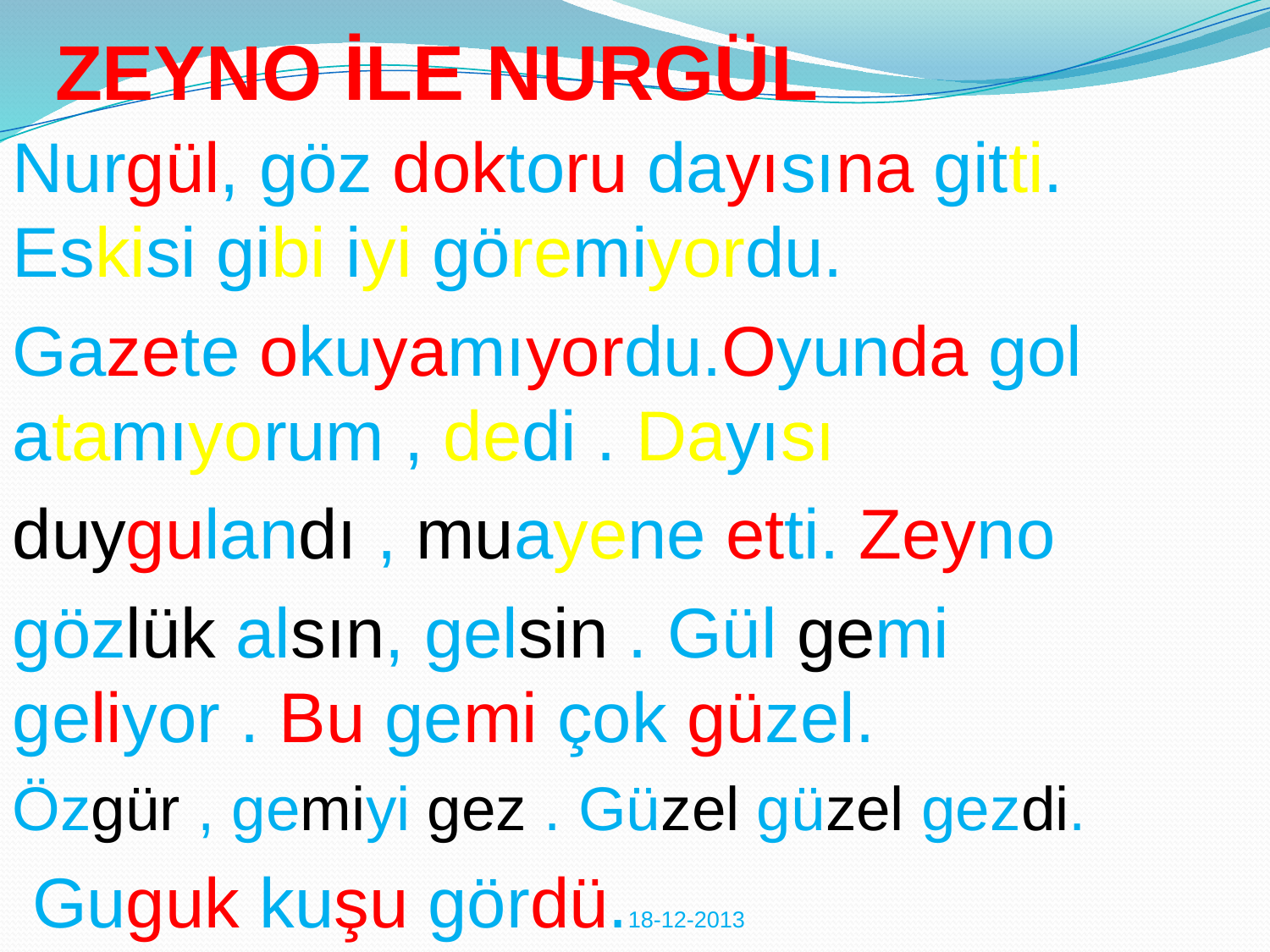

# ZEYNO İLE NURGÜL
Nurgül, göz doktoru dayısına gitti. Eskisi gibi iyi göremiyordu.
Gazete okuyamıyordu.Oyunda gol atamıyorum , dedi . Dayısı
duygulandı , muayene etti. Zeyno
gözlük alsın, gelsin . Gül gemi geliyor . Bu gemi çok güzel.
Özgür , gemiyi gez . Güzel güzel gezdi.
 Guguk kuşu gördü.18-12-2013